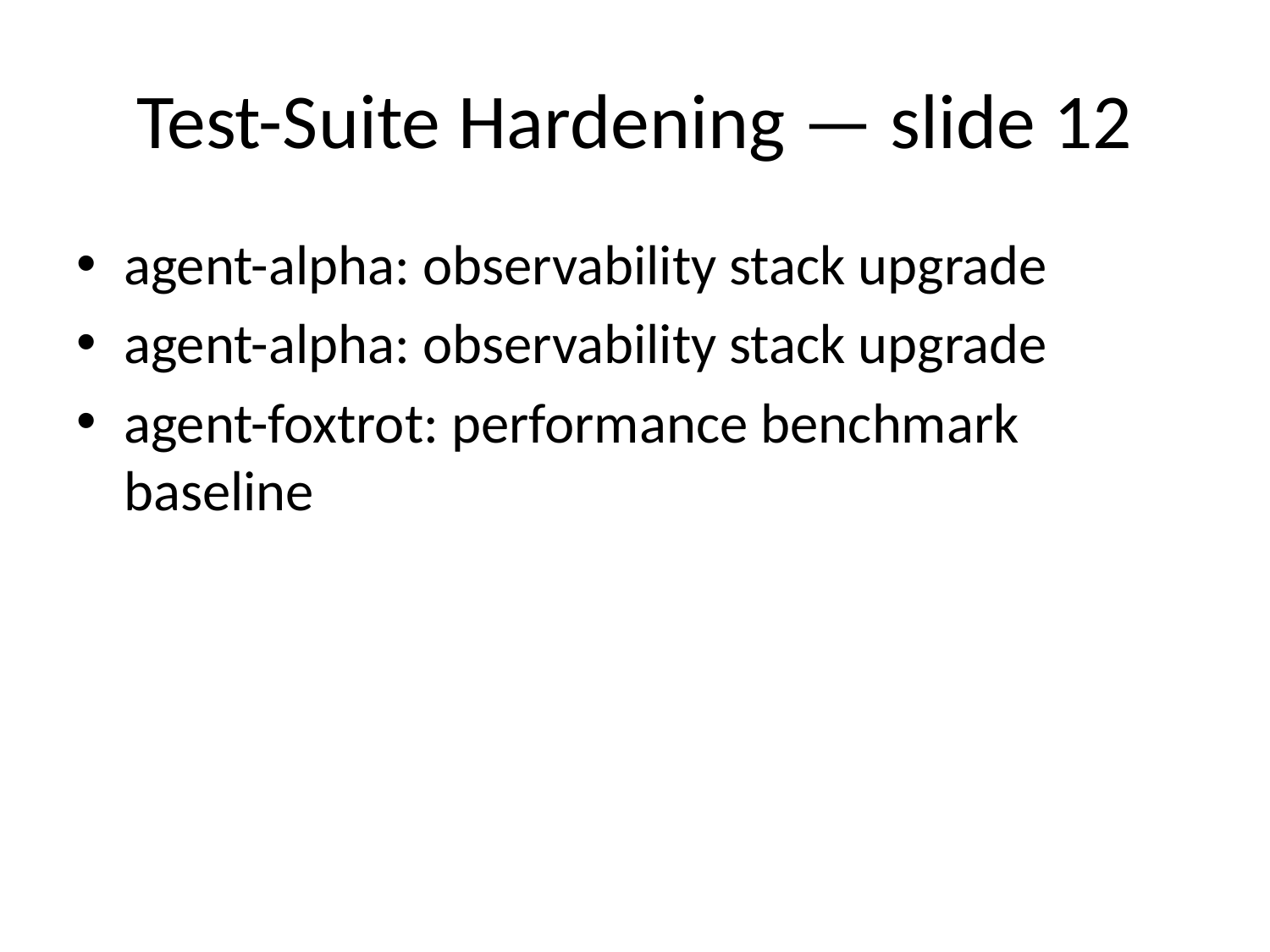

# Test-Suite Hardening — slide 12
agent-alpha: observability stack upgrade
agent-alpha: observability stack upgrade
agent-foxtrot: performance benchmark baseline